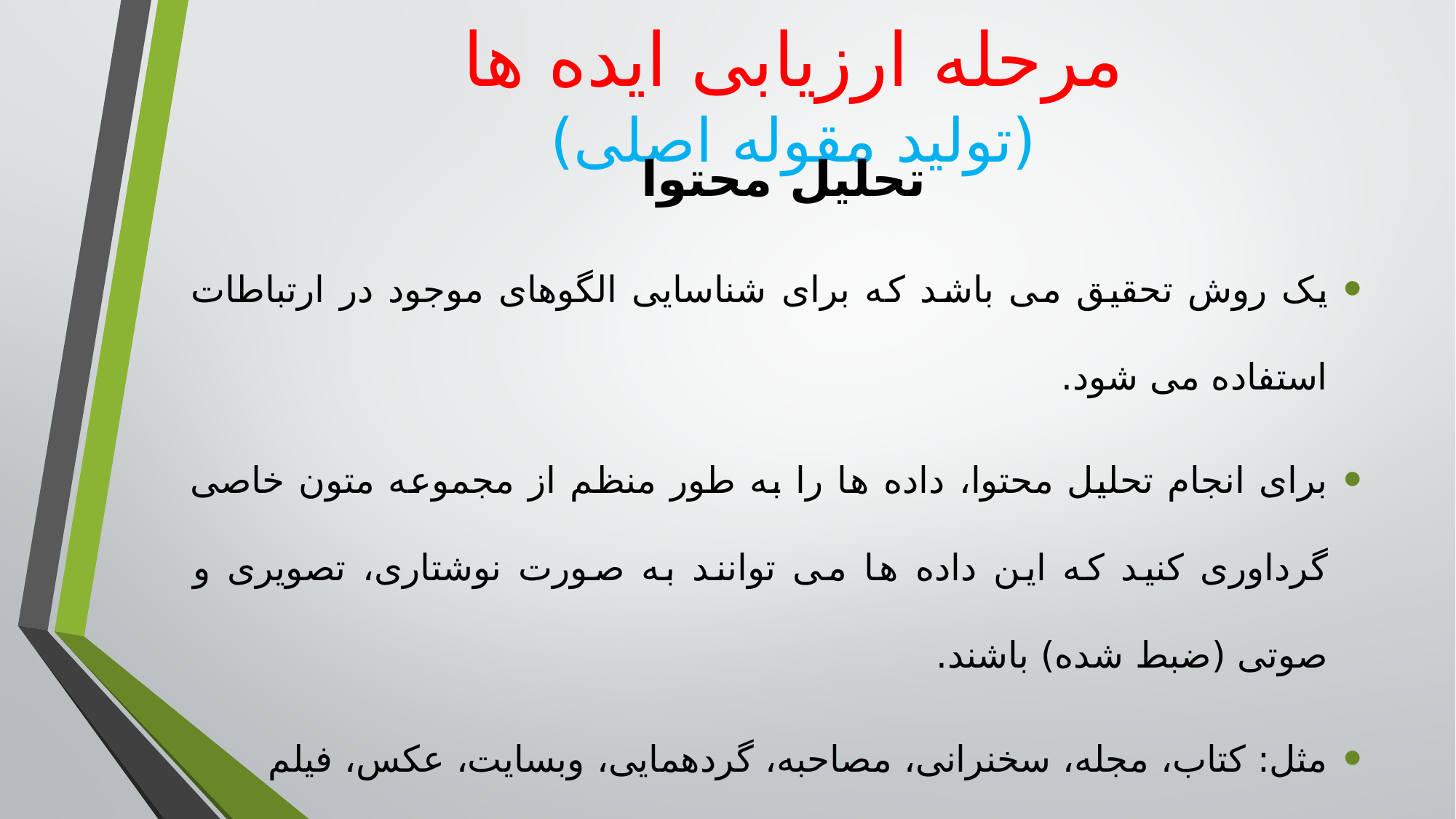

# مرحله ارزیابی ایده ها (تولید مقوله اصلی)
تحلیل محتوا
یک روش تحقیق می باشد که برای شناسایی الگوهای موجود در ارتباطات استفاده می شود.
برای انجام تحلیل محتوا، داده ها را به طور منظم از مجموعه متون خاصی گرداوری کنید که این داده ها می توانند به صورت نوشتاری، تصویری و صوتی (ضبط شده) باشند.
مثل: کتاب، مجله، سخنرانی، مصاحبه، گردهمایی، وبسایت، عکس، فیلم